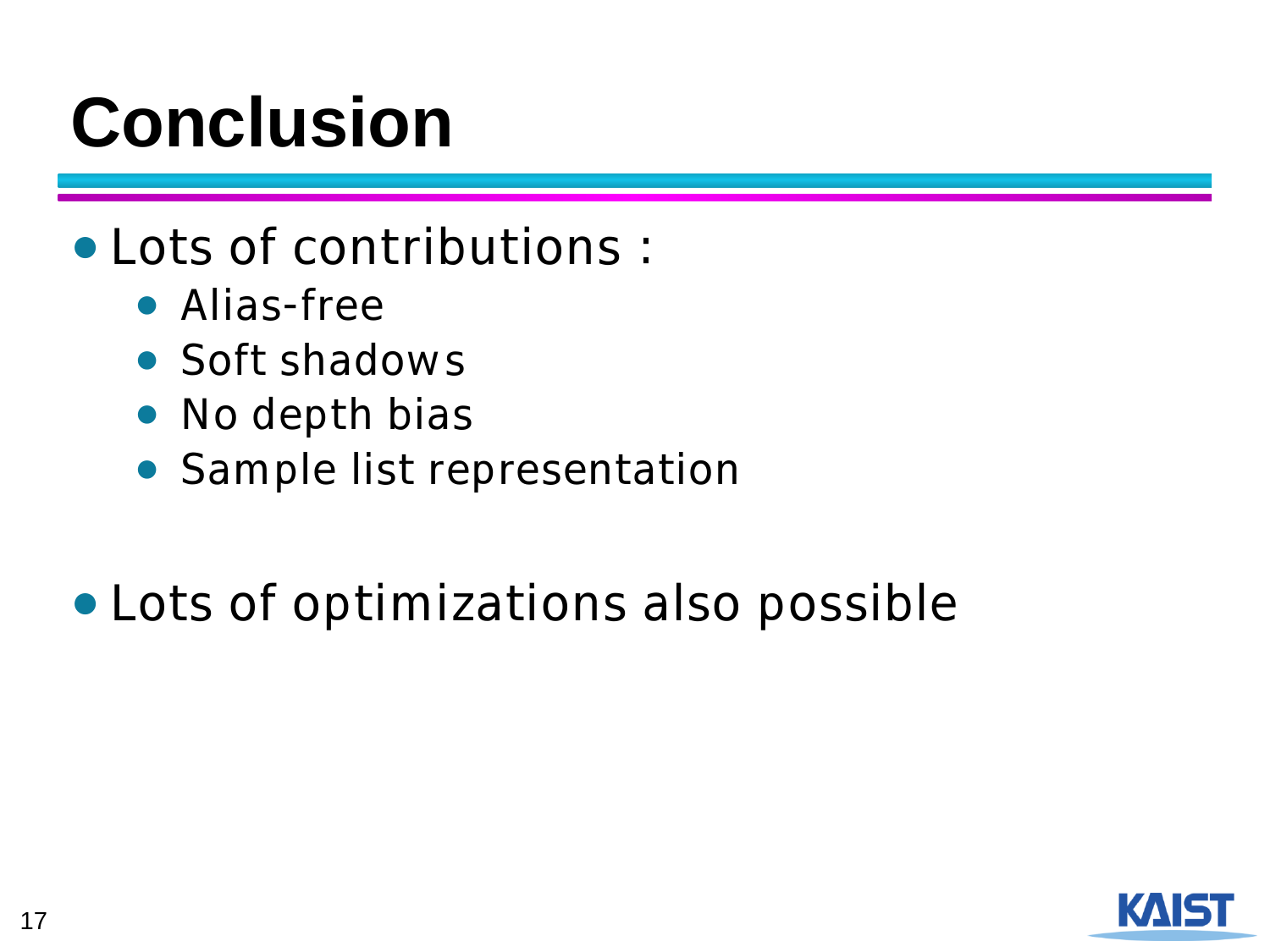

# Conclusion
Lots of contributions :
Alias-free
Soft shadows
No depth bias
Sample list representation

Lots of optimizations also possible